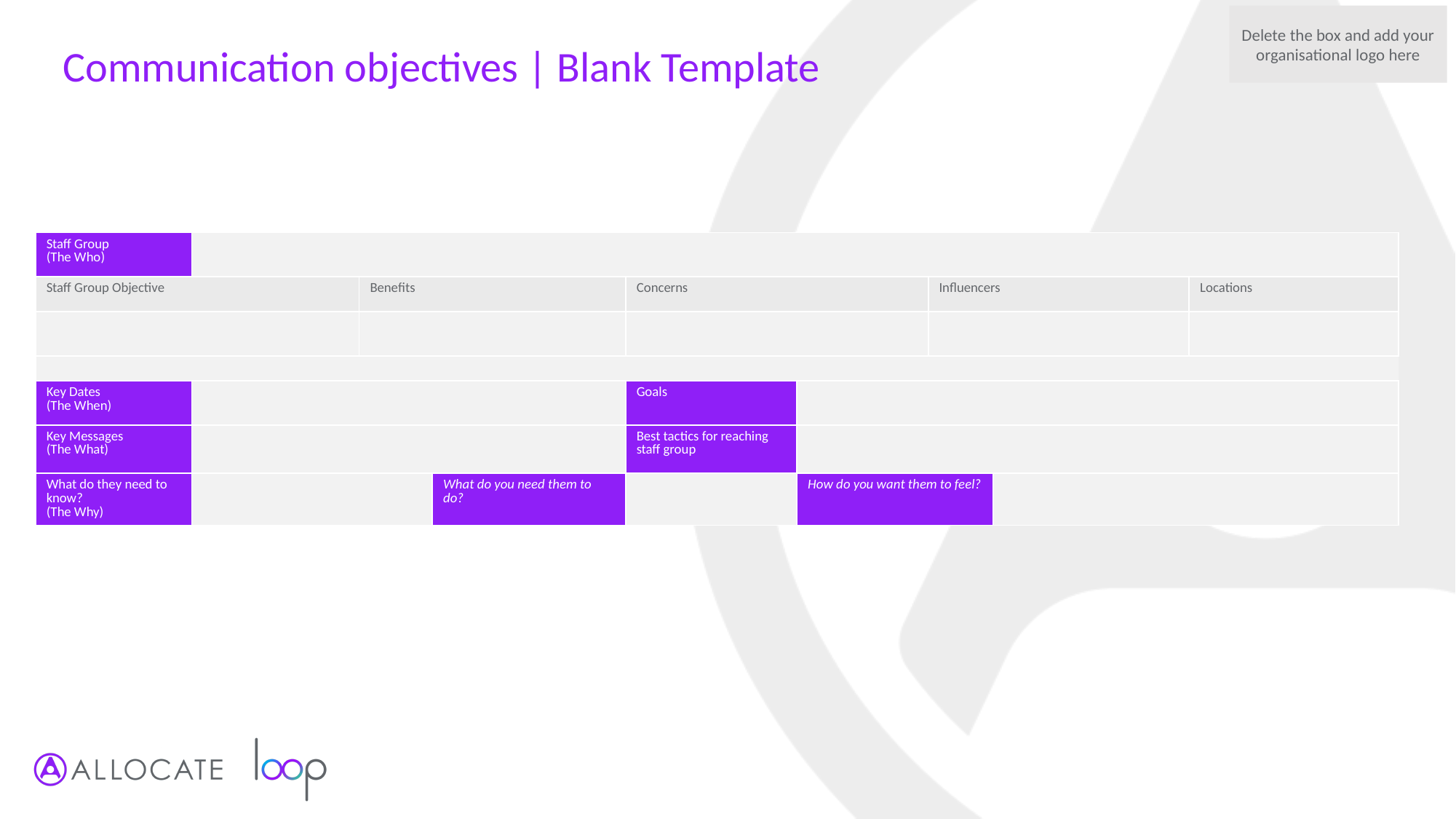

Delete the box and add your organisational logo here
# Communication objectives | Blank Template
| Staff Group (The Who) |  |  |  |  |  |  |  |  |
| --- | --- | --- | --- | --- | --- | --- | --- | --- |
| Staff Group Objective | Objective | Benefits |  | Concerns |  | Influencers | Locations | Locations |
|  | e.g. download app, join bank, leave agency |  |  |  |  |  | e.g. Hospital A |  |
|  |  |  |  |  |  |  |  |  |
| Key Dates (The When) |  |  |  | Goals |  | 250 people signed up to bank by 12/8/2020 80% fill of Band 5 shift through the app by 12/10/2020 |  |  |
| Key Messages (The What) |  |  |  | Best tactics for reaching staff group |  | e.g. Drop in sessions Incentives Launch event Video Social campaign | e.g. Drop in sessions Incentives Launch event Video Social campaign |  |
| What do they need to know? (The Why) |  |  | What do you need them to do? |  | How do you want them to feel? | How do you want them to feel? |  |  |